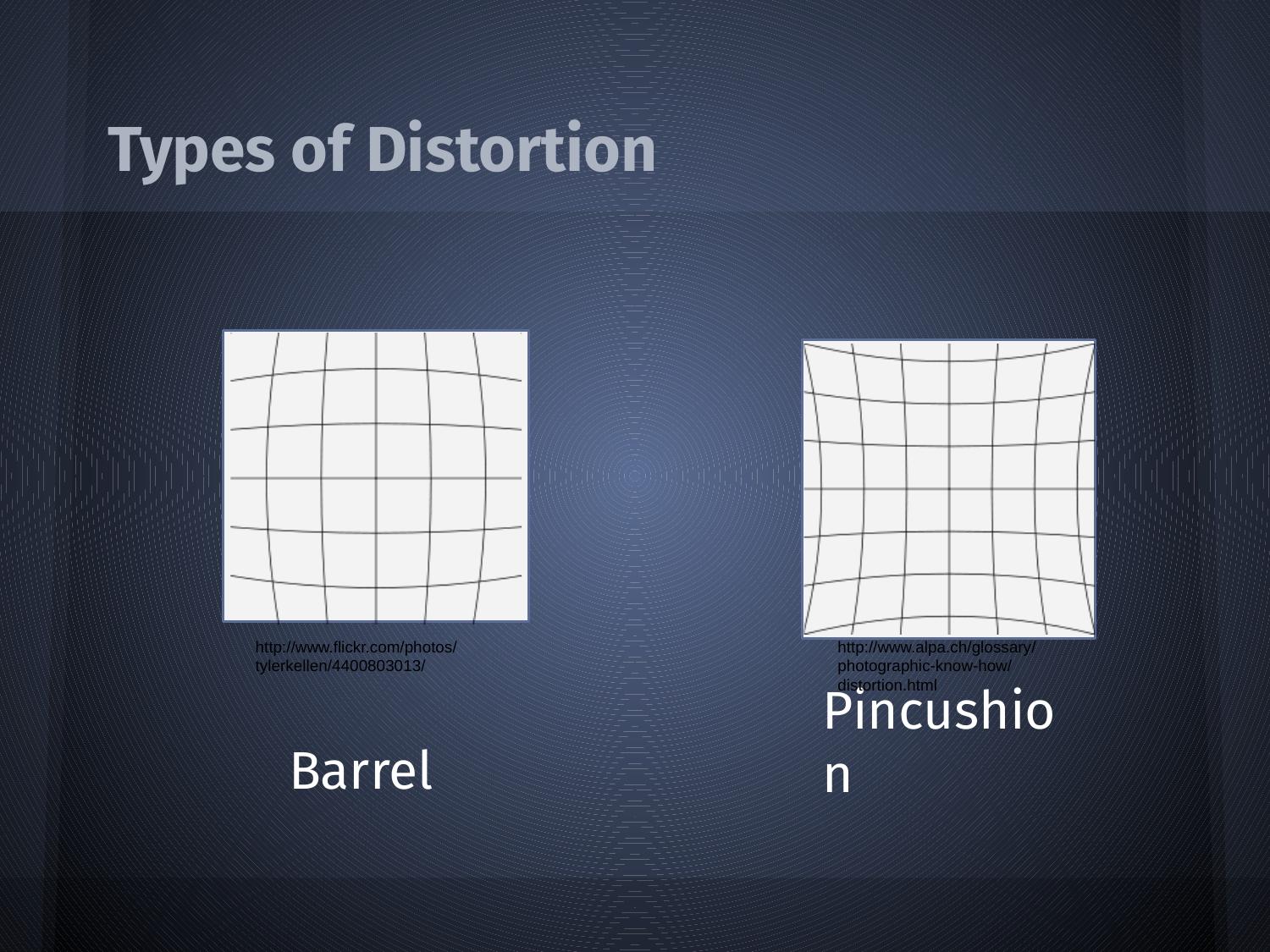

# Types of Distortion

http://www.flickr.com/photos/tylerkellen/4400803013/
http://www.alpa.ch/glossary/photographic-know-how/distortion.html
Barrel
Pincushion